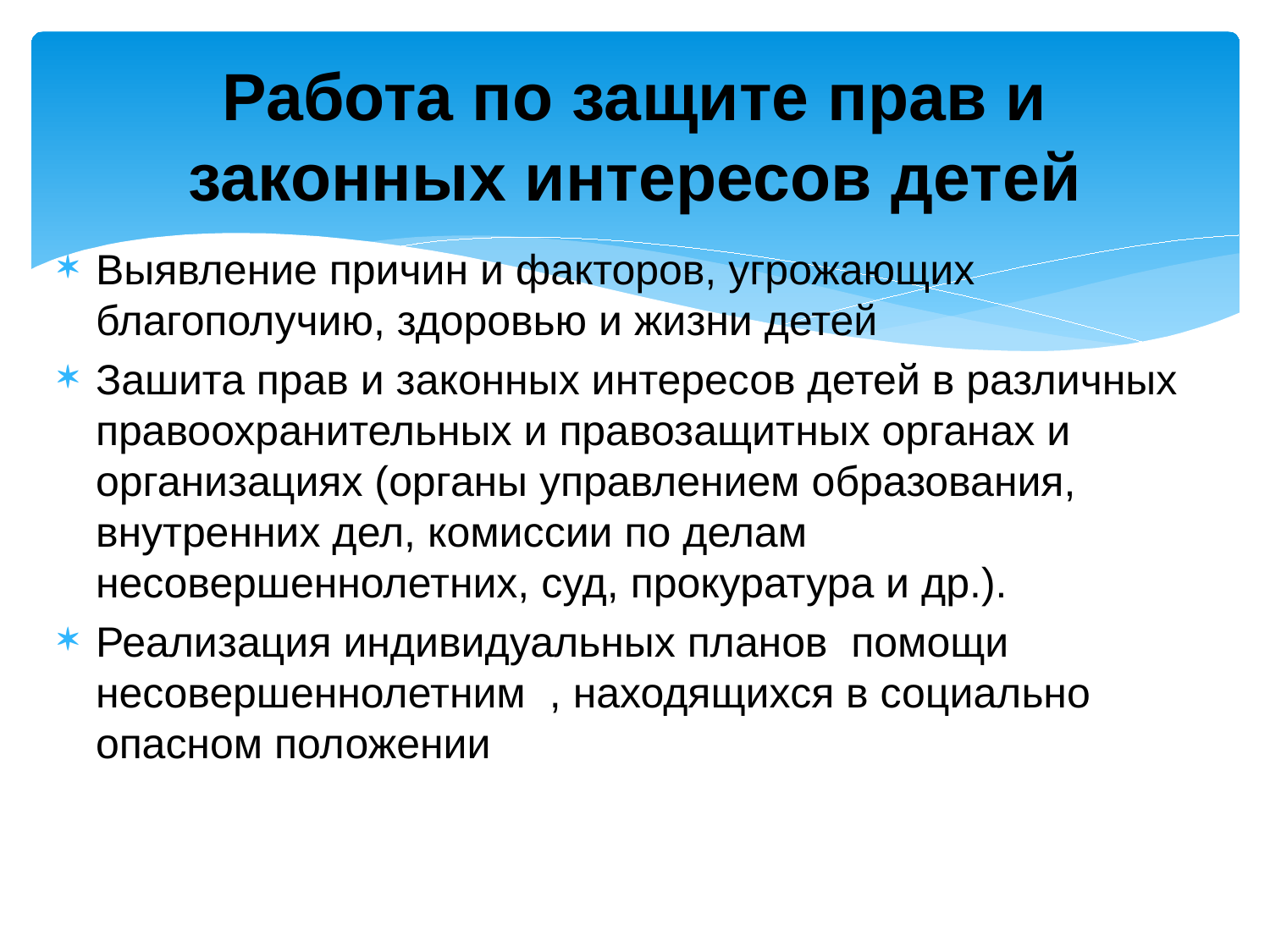

# Работа по защите прав и законных интересов детей
Выявление причин и факторов, угрожающих благополучию, здоровью и жизни детей
Зашита прав и законных интересов детей в различных правоохранительных и правозащитных органах и организациях (органы управлением образования, внутренних дел, комиссии по делам несовершеннолетних, суд, прокуратура и др.).
Реализация индивидуальных планов  помощи несовершеннолетним  , находящихся в социально опасном положении